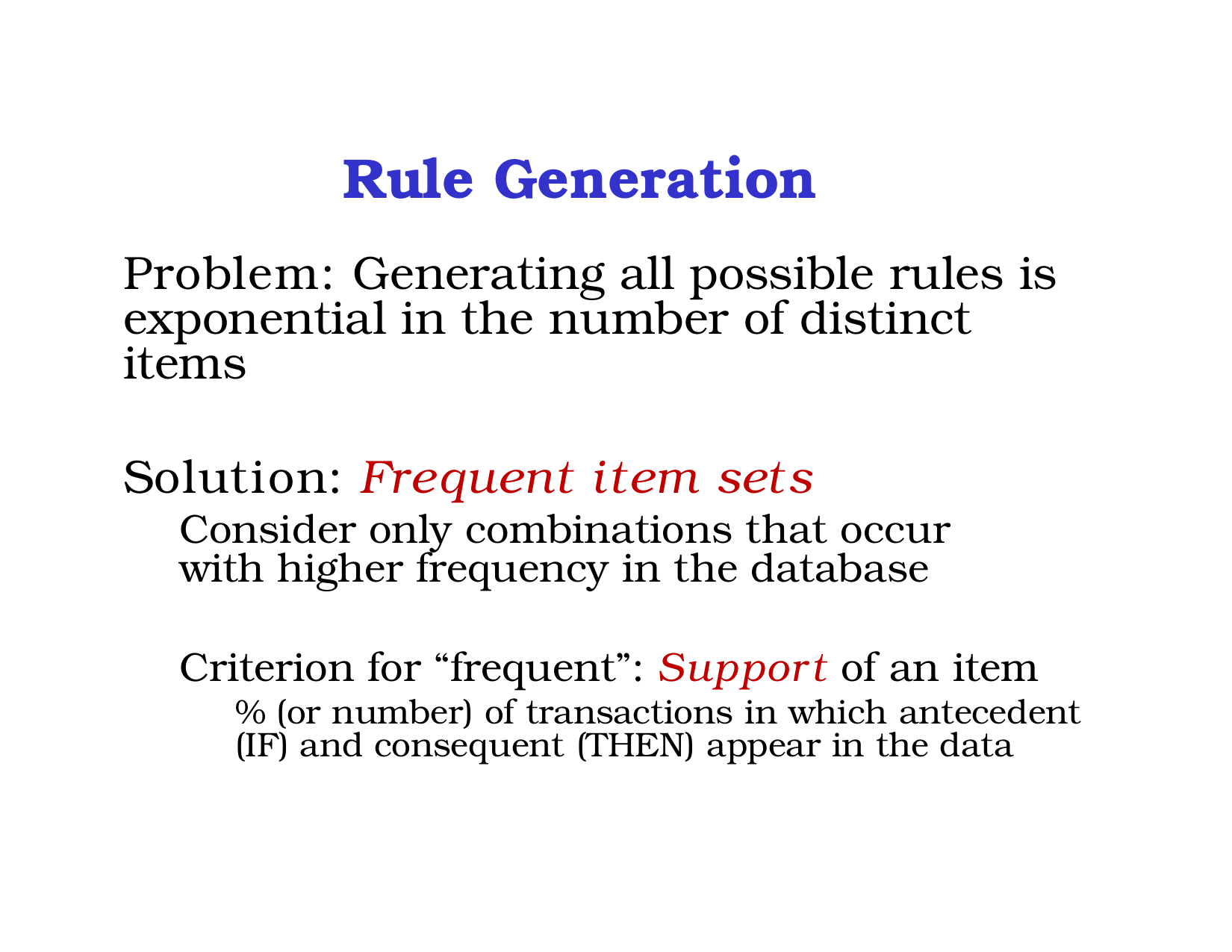

# Rule Generation
Problem: Generating all possible rules is exponential in the number of distinct items

Solution: Frequent item sets
Consider only combinations that occur with higher frequency in the database

Criterion for “frequent”: Support of an item
% (or number) of transactions in which antecedent (IF) and consequent (THEN) appear in the data